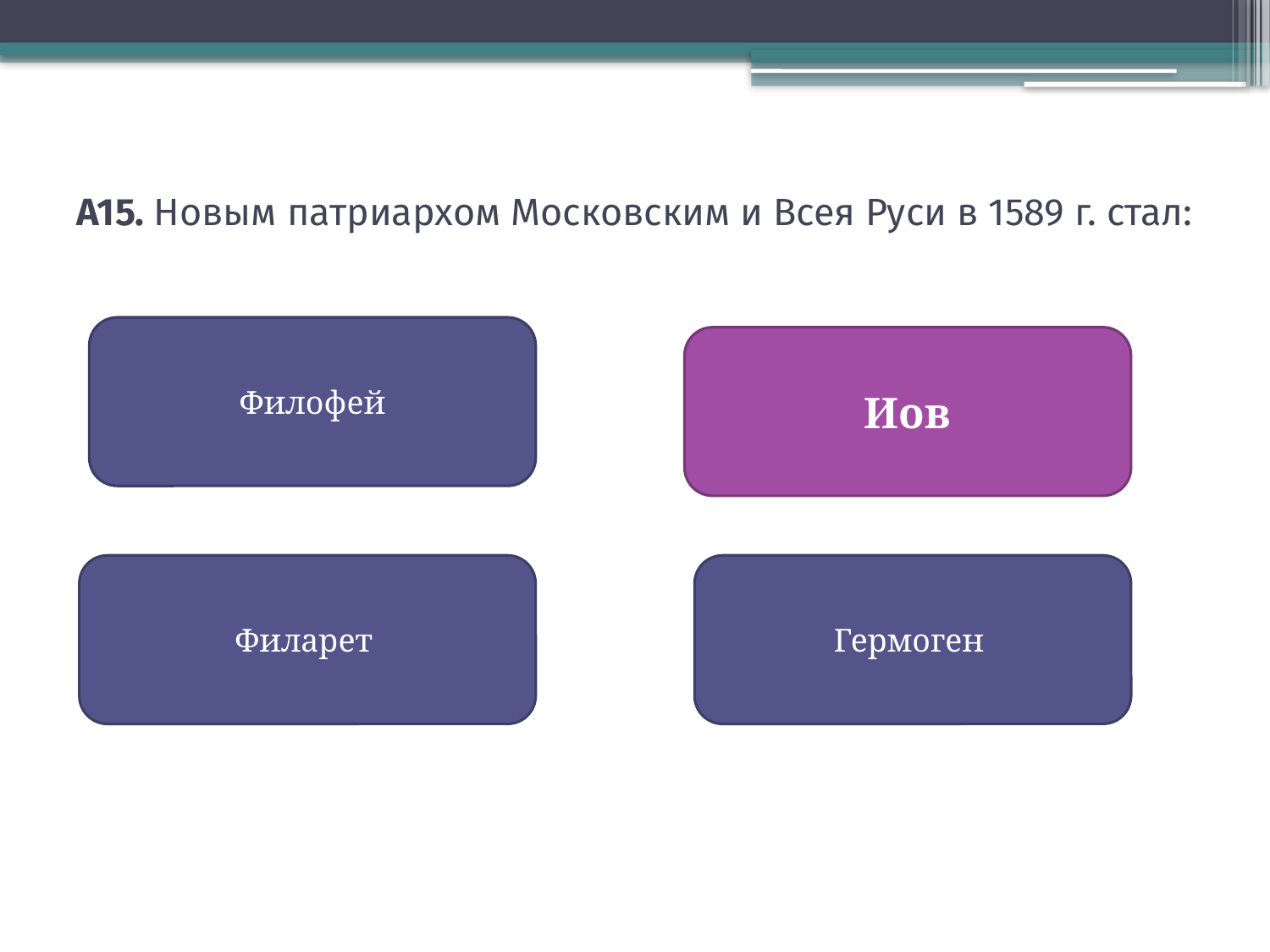

# А15. Новым патриархом Московским и Всея Руси в 1589 г. стал:
Филофей
Иов
Филарет
Гермоген